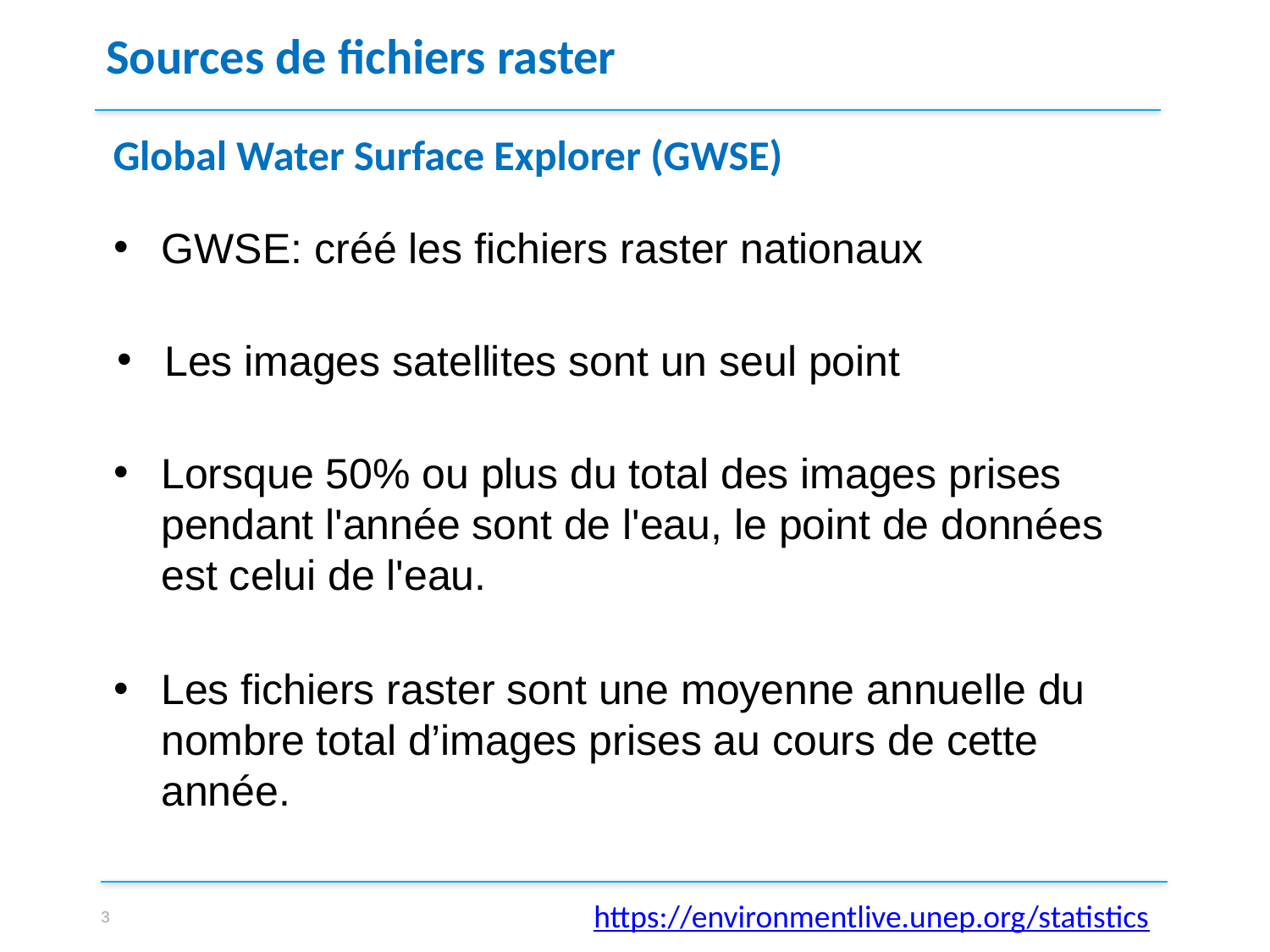

Sources de fichiers raster
Global Water Surface Explorer (GWSE)
GWSE: créé les fichiers raster nationaux
Les images satellites sont un seul point
Lorsque 50% ou plus du total des images prises pendant l'année sont de l'eau, le point de données est celui de l'eau.
What is SDMX?
Les fichiers raster sont une moyenne annuelle du nombre total d’images prises au cours de cette année.
3
https://environmentlive.unep.org/statistics
Cela consiste en: